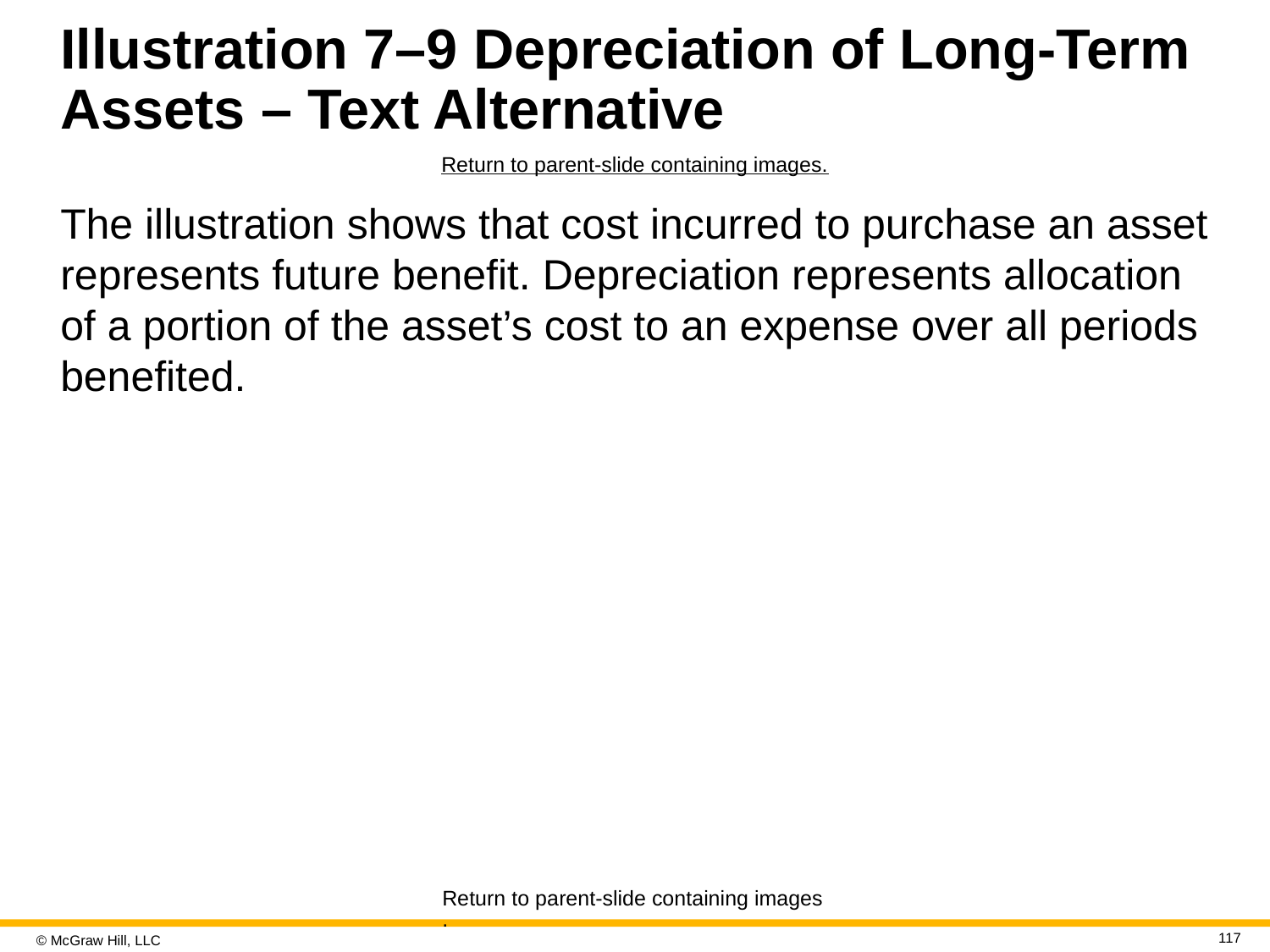

# Illustration 7–9 Depreciation of Long-Term Assets – Text Alternative
Return to parent-slide containing images.
The illustration shows that cost incurred to purchase an asset represents future benefit. Depreciation represents allocation of a portion of the asset’s cost to an expense over all periods benefited.
Return to parent-slide containing images.
117